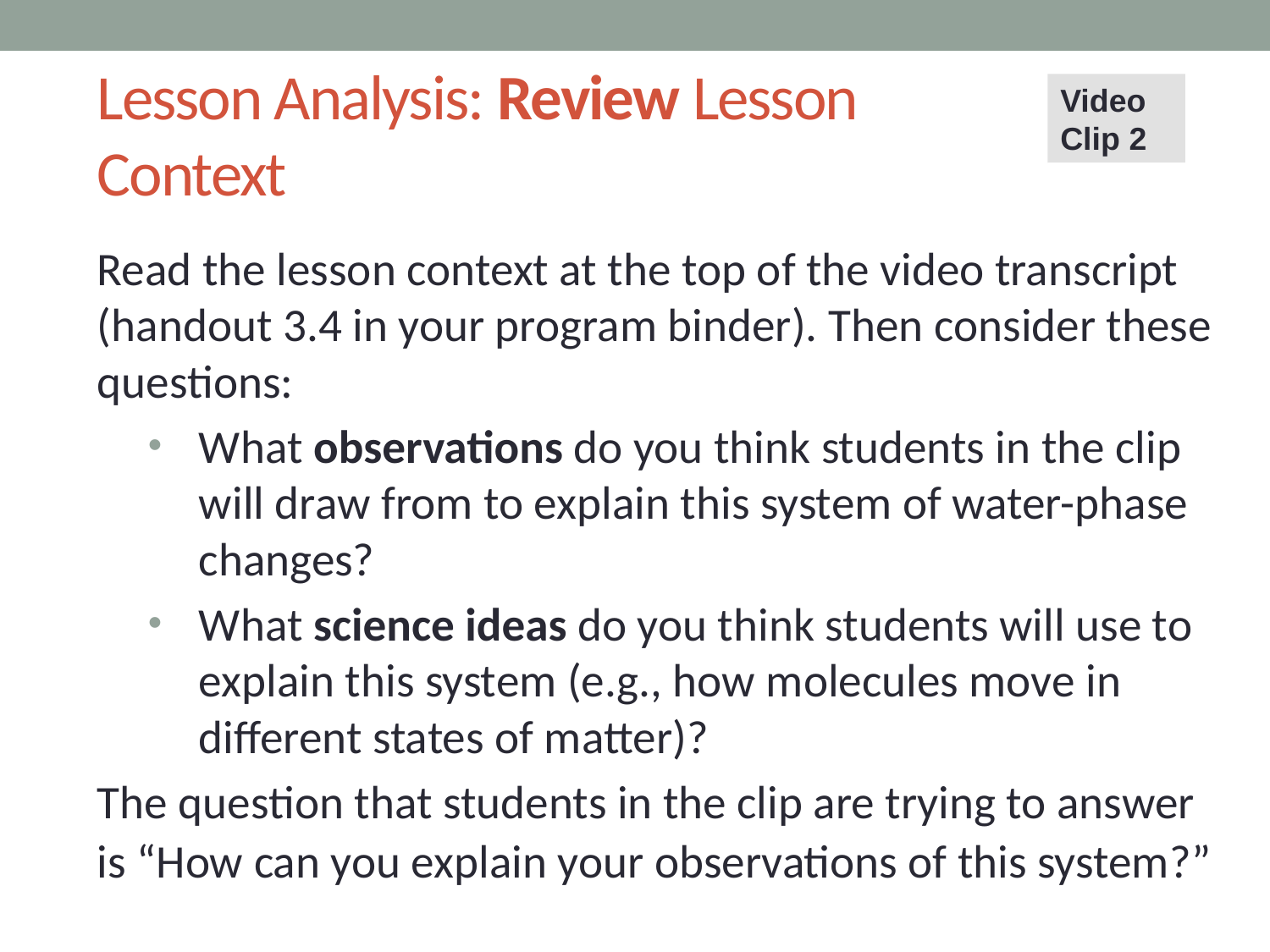

# Lesson Analysis: Review Lesson Context
Video Clip 2
Read the lesson context at the top of the video transcript (handout 3.4 in your program binder). Then consider these questions:
What observations do you think students in the clip will draw from to explain this system of water-phase changes?
What science ideas do you think students will use to explain this system (e.g., how molecules move in different states of matter)?
The question that students in the clip are trying to answer is “How can you explain your observations of this system?”